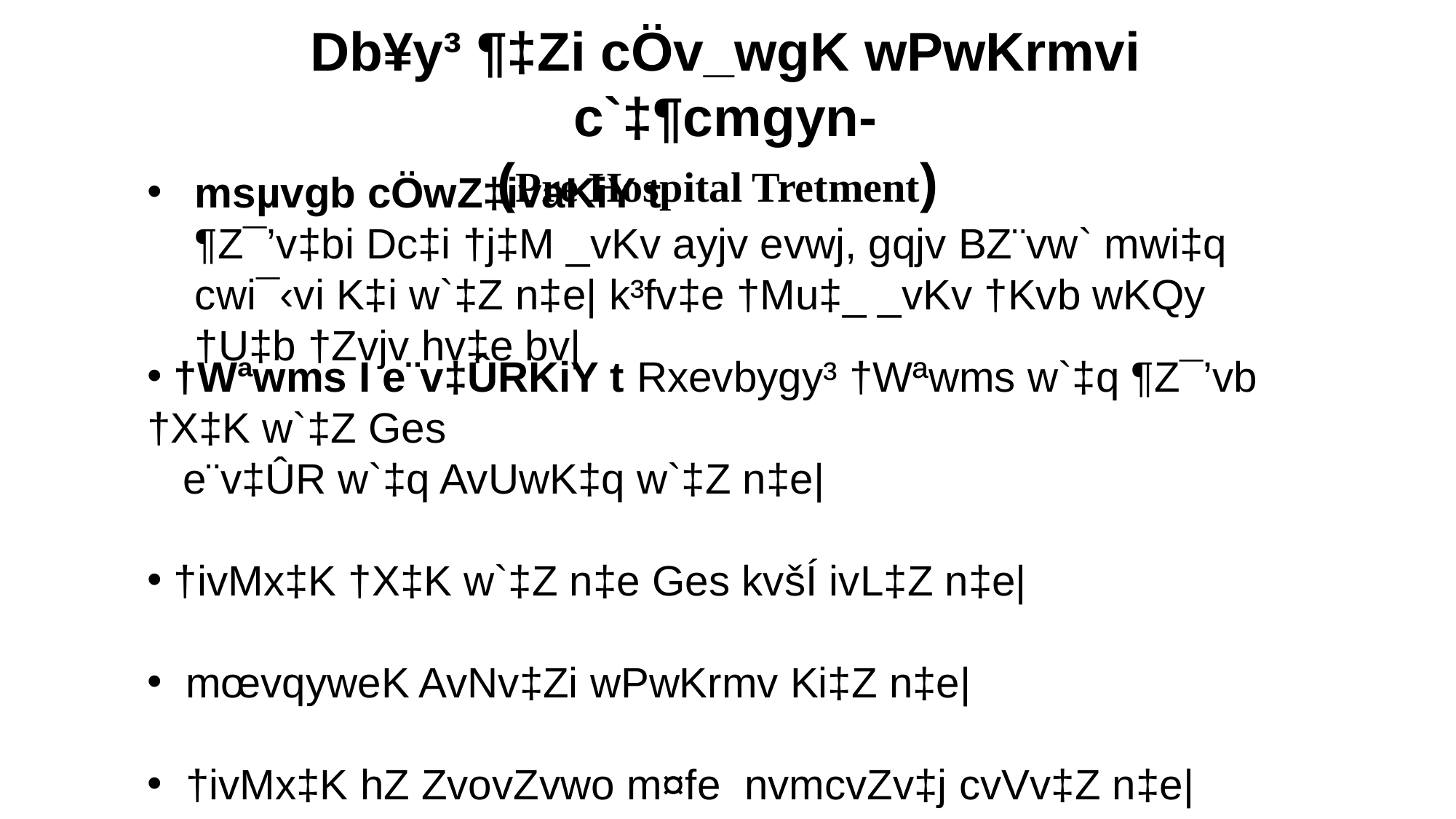

Db¥y³ ¶‡Zi cÖv_wgK wPwKrmvi c`‡¶cmgyn-
(Pre Hospital Tretment)
msµvgb cÖwZ‡ivaKiY t
¶Z¯’v‡bi Dc‡i †j‡M _vKv ayjv evwj, gqjv BZ¨vw` mwi‡q cwi¯‹vi K‡i w`‡Z n‡e| k³fv‡e †Mu‡_ _vKv †Kvb wKQy †U‡b †Zvjv hv‡e bv|
 †Wªwms I e¨v‡ÛRKiY t Rxevbygy³ †Wªwms w`‡q ¶Z¯’vb †X‡K w`‡Z Ges
   e¨v‡ÛR w`‡q AvUwK‡q w`‡Z n‡e|

 †ivMx‡K †X‡K w`‡Z n‡e Ges kvšÍ ivL‡Z n‡e|

  mœvqyweK AvNv‡Zi wPwKrmv Ki‡Z n‡e|

  †ivMx‡K hZ ZvovZvwo m¤fe  nvmcvZv‡j cvVv‡Z n‡e|